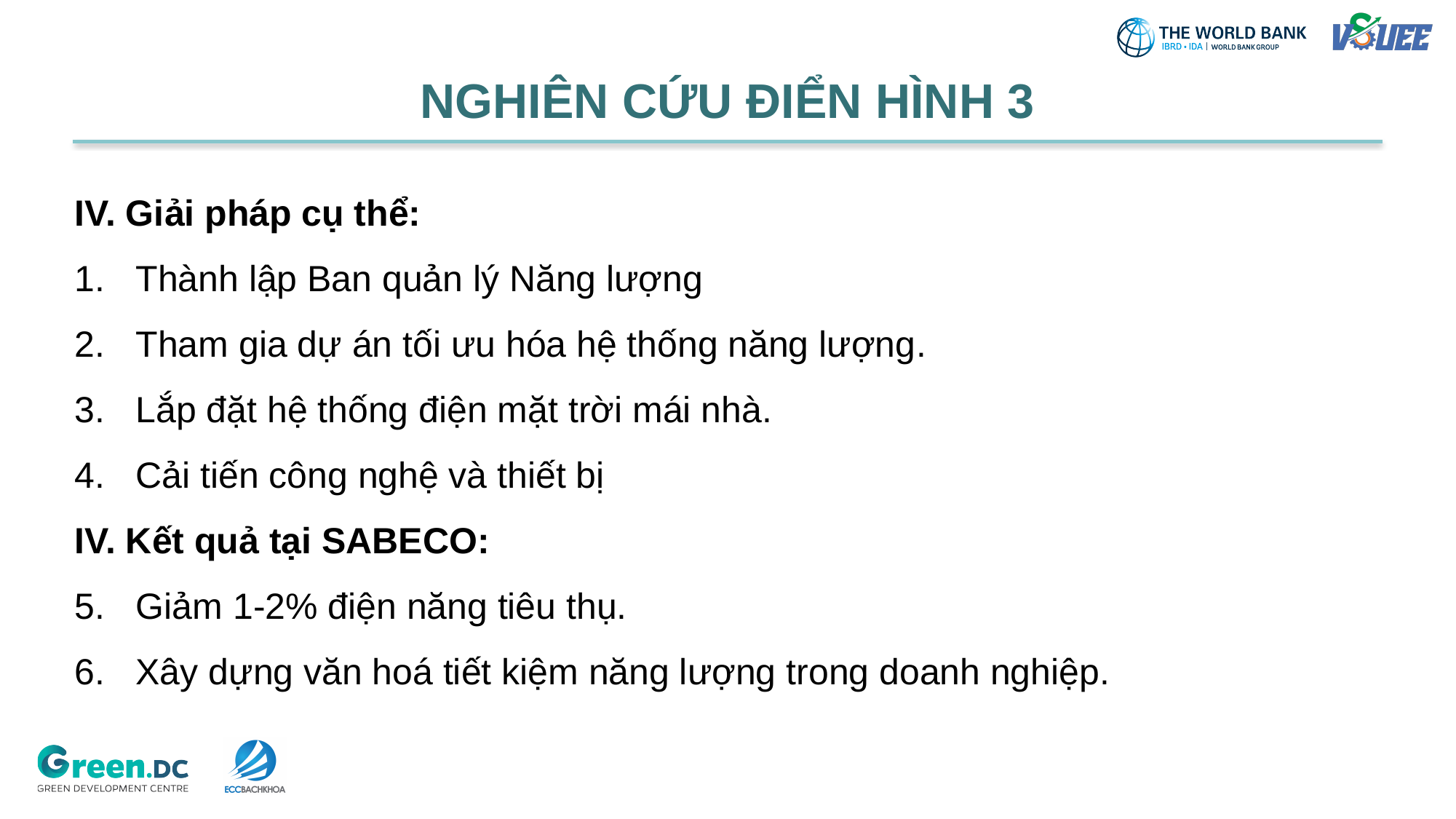

NGHIÊN CỨU ĐIỂN HÌNH 3

IV. Giải pháp cụ thể:
Thành lập Ban quản lý Năng lượng​
Tham gia dự án tối ưu hóa hệ thống năng lượng.
Lắp đặt hệ thống điện mặt trời mái nhà. ​
Cải tiến công nghệ và thiết bị
IV. Kết quả tại SABECO:
Giảm 1-2% điện năng tiêu thụ.​
Xây dựng văn hoá tiết kiệm năng lượng trong doanh nghiệp.